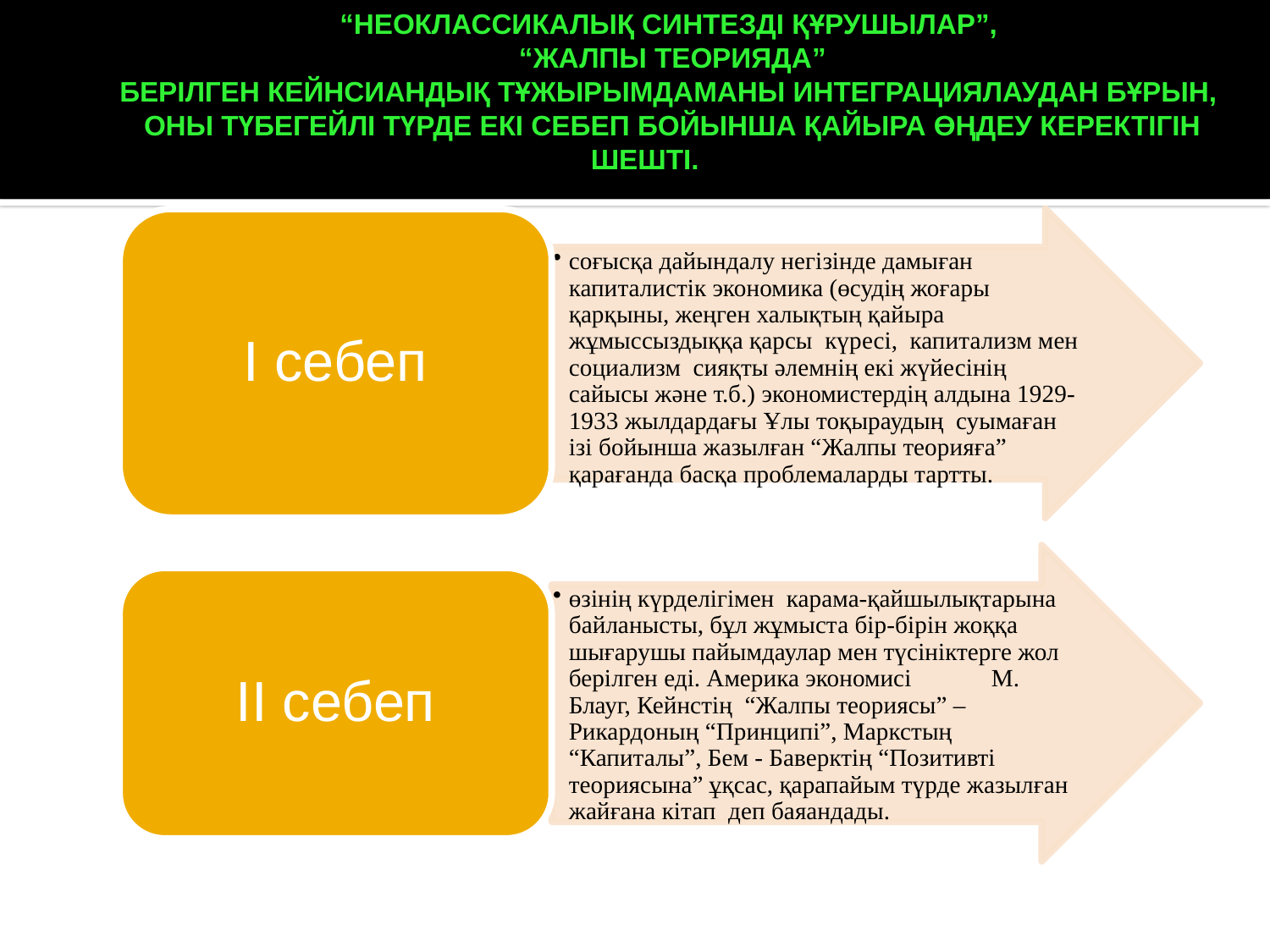

“Неоклассикалық синтезді құрушылар”,
 “Жалпы теорияда”
берілген кейнсиандық тұжырымдаманы интеграциялаудан бұрын,
оны түбегейлі түрде екі себеп бойынша қайыра өңдеу керектігін шешті.
соғысқа дайындалу негізінде дамыған  капиталистік экономика (өсудің жоғары  қарқыны, жеңген халықтың қайыра жұмыссыздыққа қарсы  күресі,  капитализм мен социализм  сияқты әлемнің екі жүйесінің сайысы және т.б.) экономистердің алдына 1929-1933 жылдардағы Ұлы тоқыраудың  суымаған ізі бойынша жазылған “Жалпы теорияға”  қарағанда басқа проблемаларды тартты.
І себеп
өзінің күрделігімен  карама-қайшылықтарына байланысты, бұл жұмыста бір-бірін жоққа шығарушы пайымдаулар мен түсініктерге жол берілген еді. Америка экономисі             М. Блауг, Кейнстің  “Жалпы теориясы” – Рикардоның “Принципі”, Маркстың “Капиталы”, Бем - Баверктің “Позитивті теориясына” ұқсас, қарапайым түрде жазылған  жайғана кітап  деп баяандады.
ІІ себеп